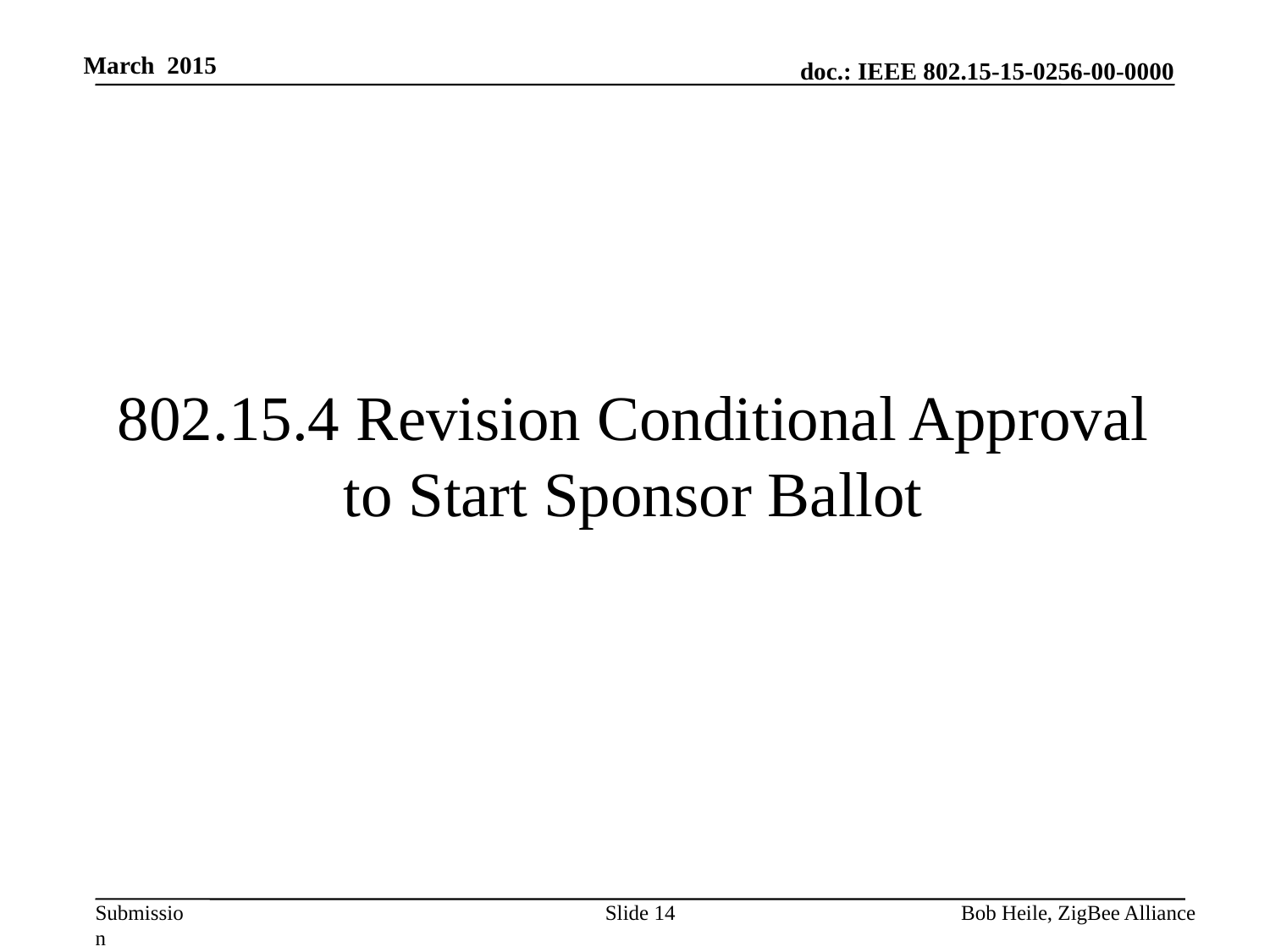

# 802.15.4 Revision Conditional Approval to Start Sponsor Ballot
Slide 14
Bob Heile, ZigBee Alliance